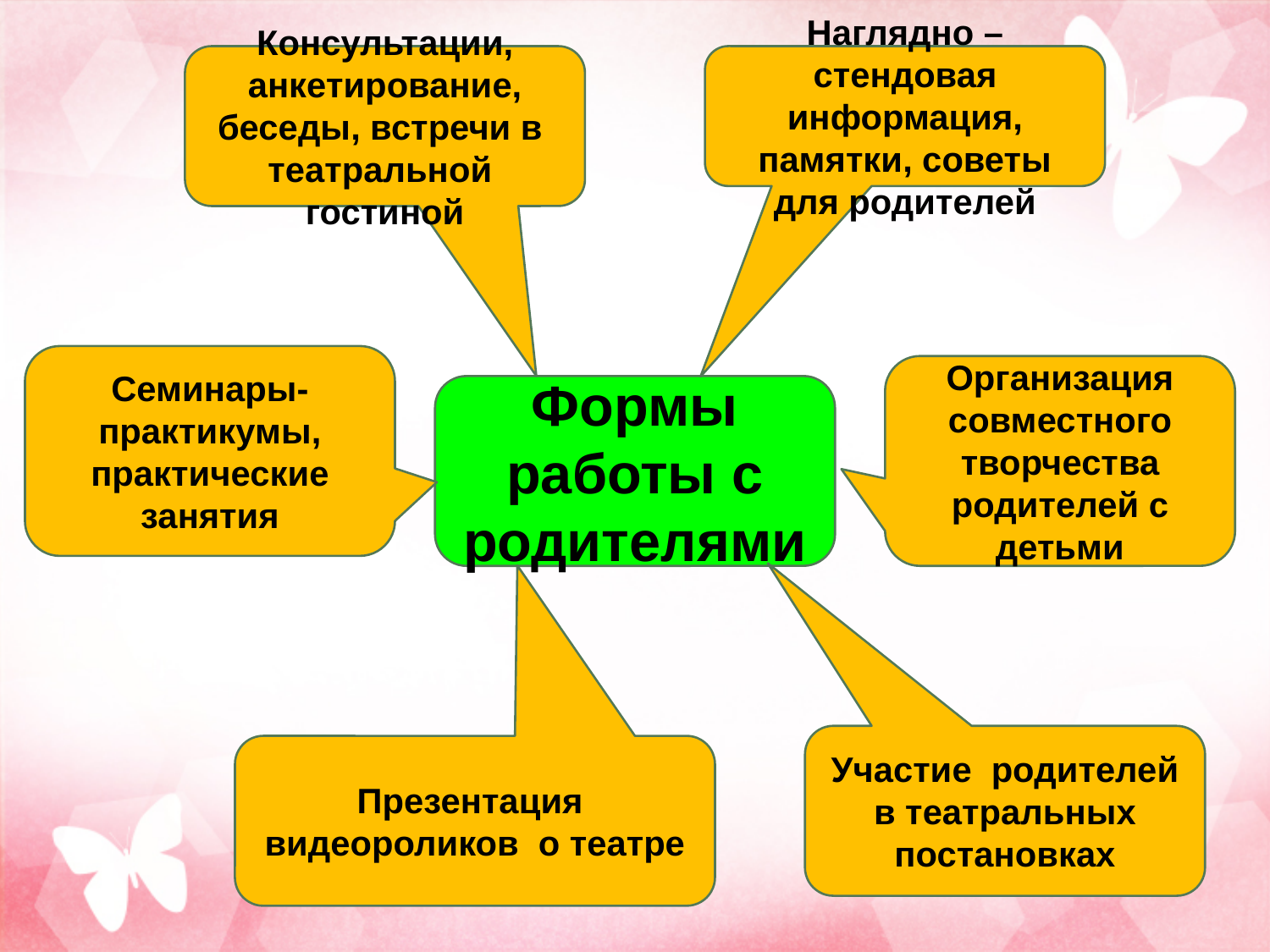

Консультации, анкетирование, беседы, встречи в  театральной  гостиной
Наглядно – стендовая информация, памятки, советы для родителей
Семинары-практикумы, практические занятия
Организация совместного творчества родителей с детьми
Формы работы с родителями
Участие  родителей в театральных постановках
Презентация  видеороликов  о театре